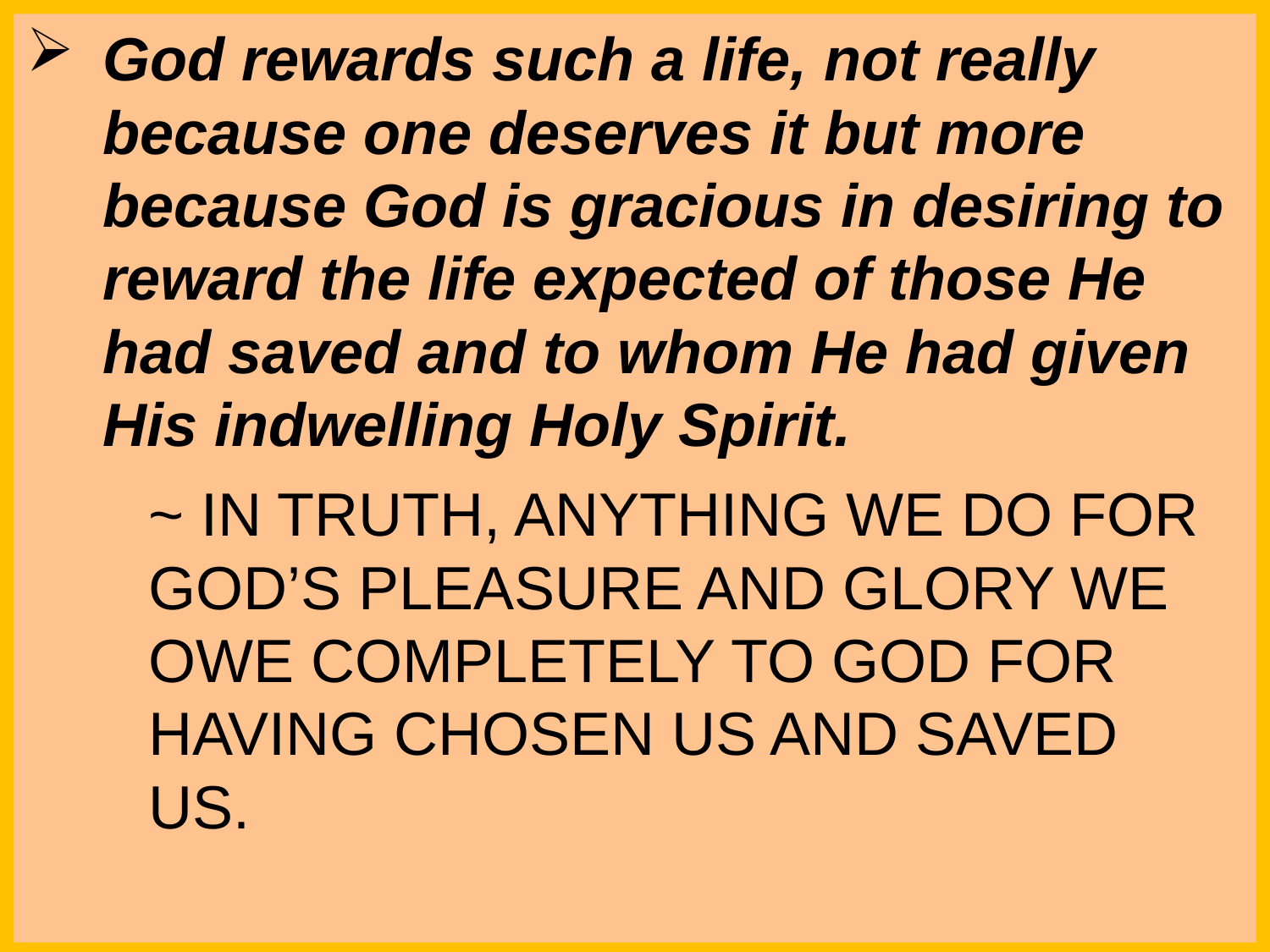

God rewards such a life, not really because one deserves it but more because God is gracious in desiring to reward the life expected of those He had saved and to whom He had given His indwelling Holy Spirit.
		~ IN TRUTH, ANYTHING WE DO FOR 					GOD’S PLEASURE AND GLORY WE 					OWE COMPLETELY TO GOD FOR 					HAVING CHOSEN US AND SAVED 					US.